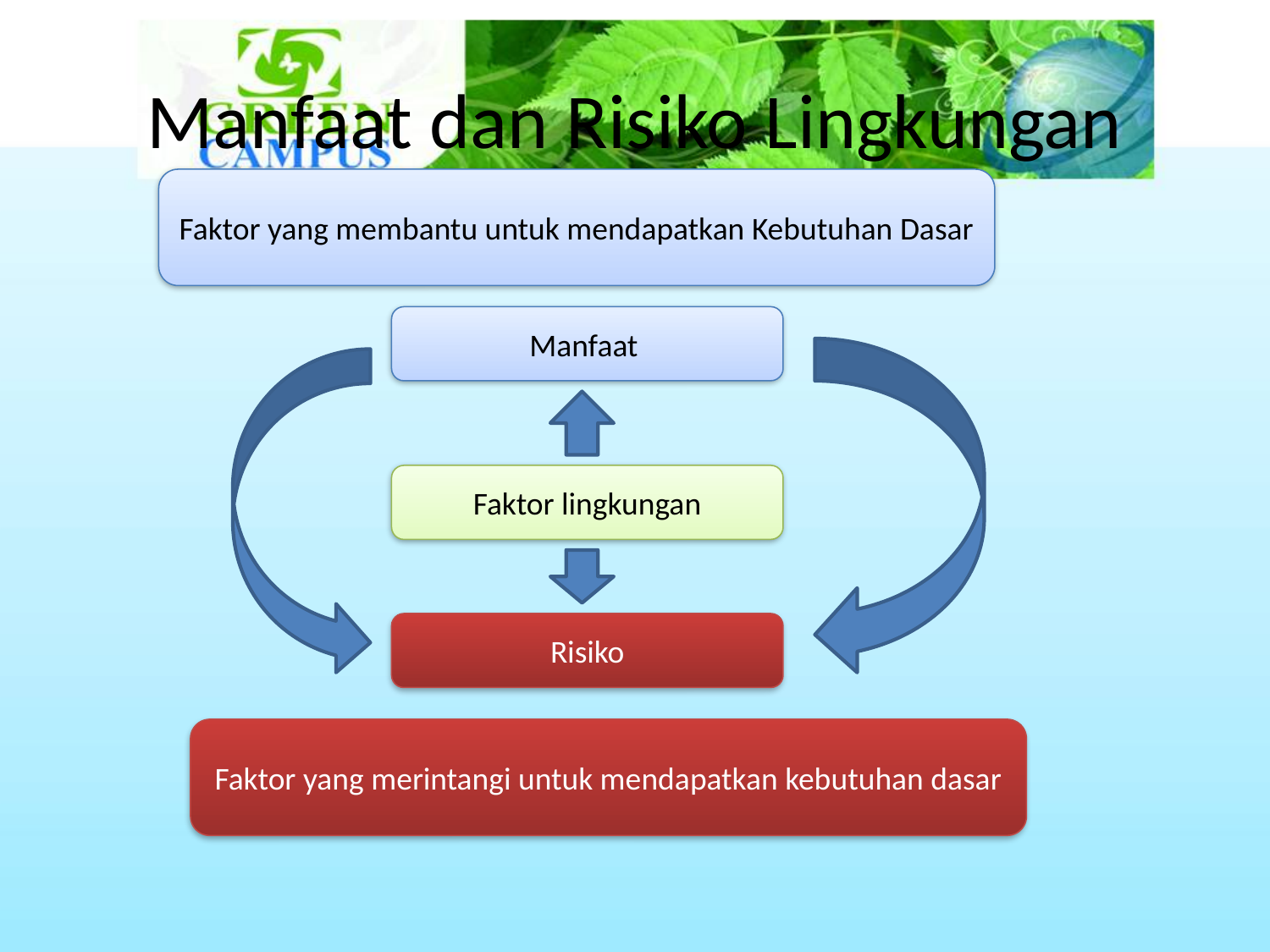

# Manfaat dan Risiko Lingkungan
Faktor yang membantu untuk mendapatkan Kebutuhan Dasar
Manfaat

Faktor lingkungan

Risiko
Faktor yang merintangi untuk mendapatkan kebutuhan dasar